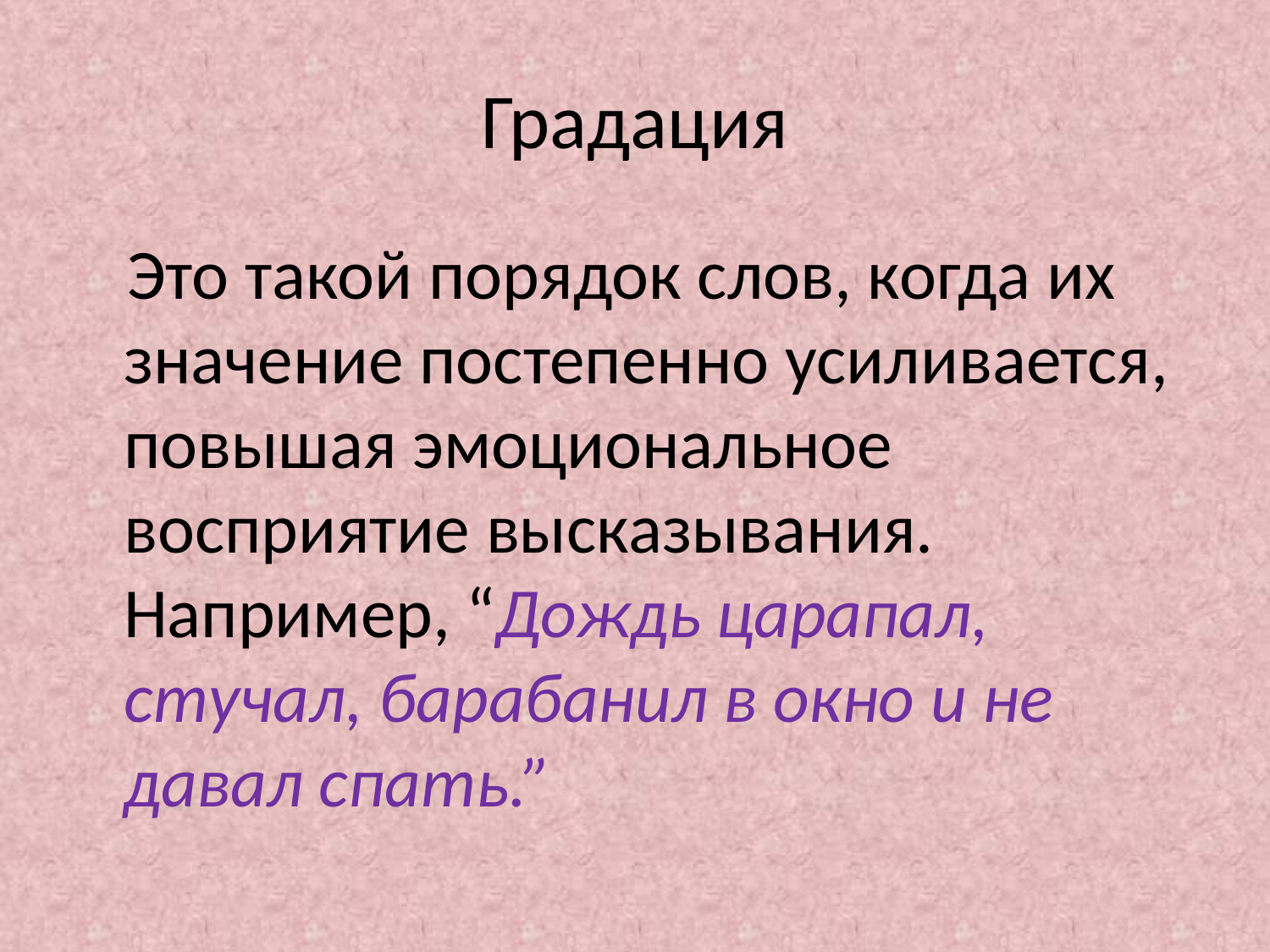

# Градация
    Это такой порядок слов, когда их значение постепенно усиливается, повышая эмоциональное восприятие высказывания. Например, “Дождь царапал, стучал, барабанил в окно и не давал спать.”